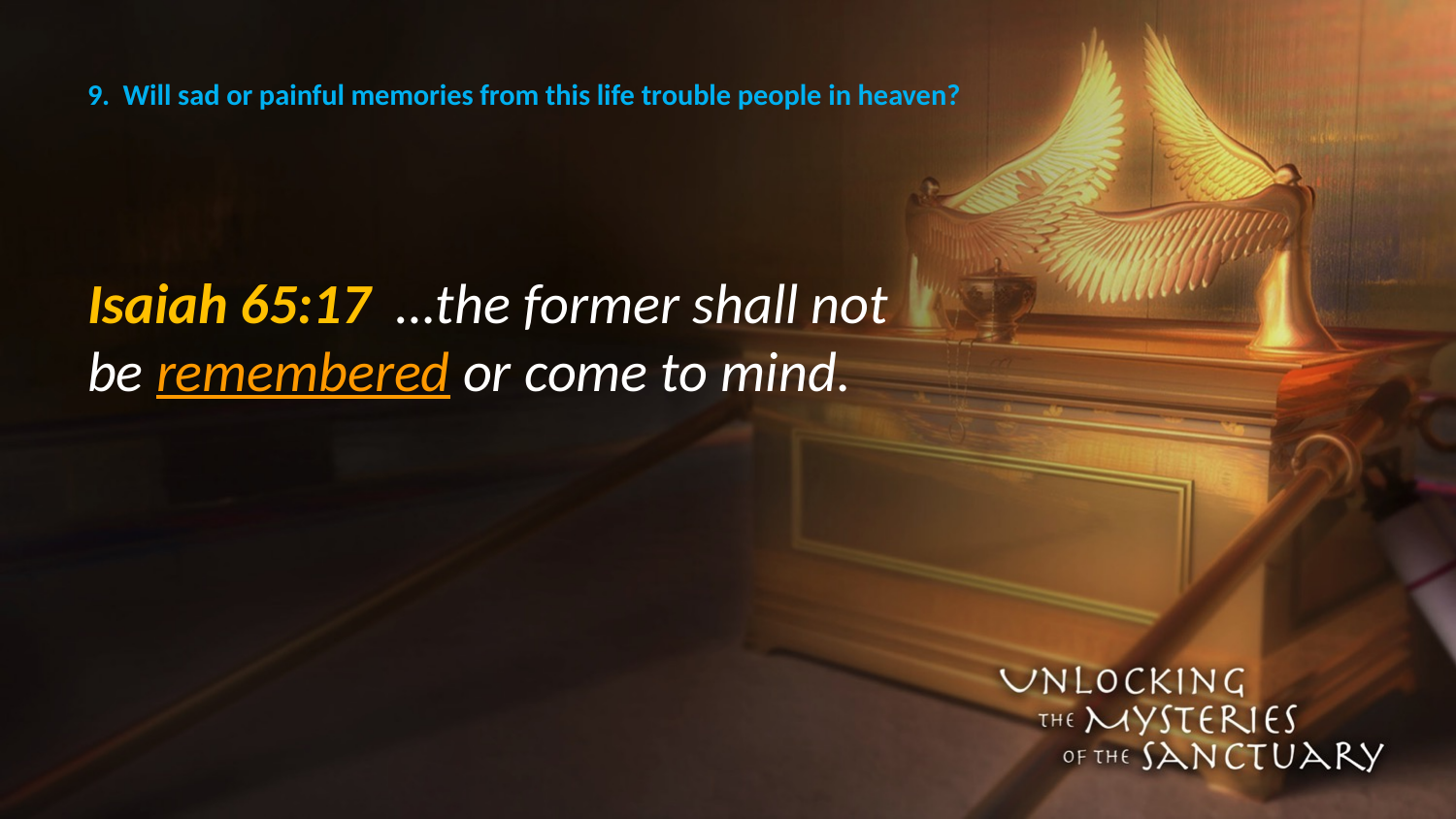

# 9.  Will sad or painful memories from this life trouble people in heaven?

Isaiah 65:17  …the former shall not be remembered or come to mind.